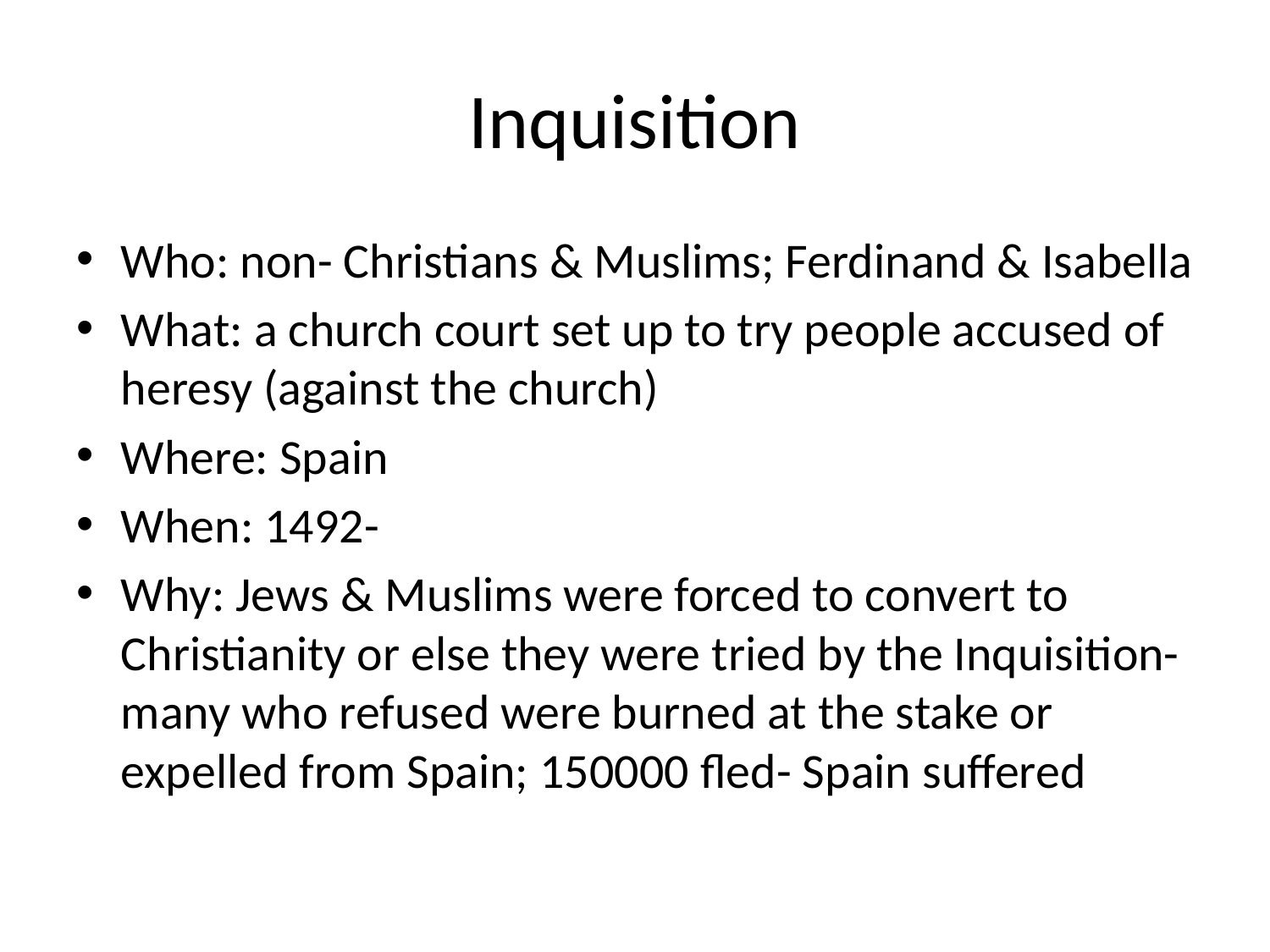

# Inquisition
Who: non- Christians & Muslims; Ferdinand & Isabella
What: a church court set up to try people accused of heresy (against the church)
Where: Spain
When: 1492-
Why: Jews & Muslims were forced to convert to Christianity or else they were tried by the Inquisition- many who refused were burned at the stake or expelled from Spain; 150000 fled- Spain suffered